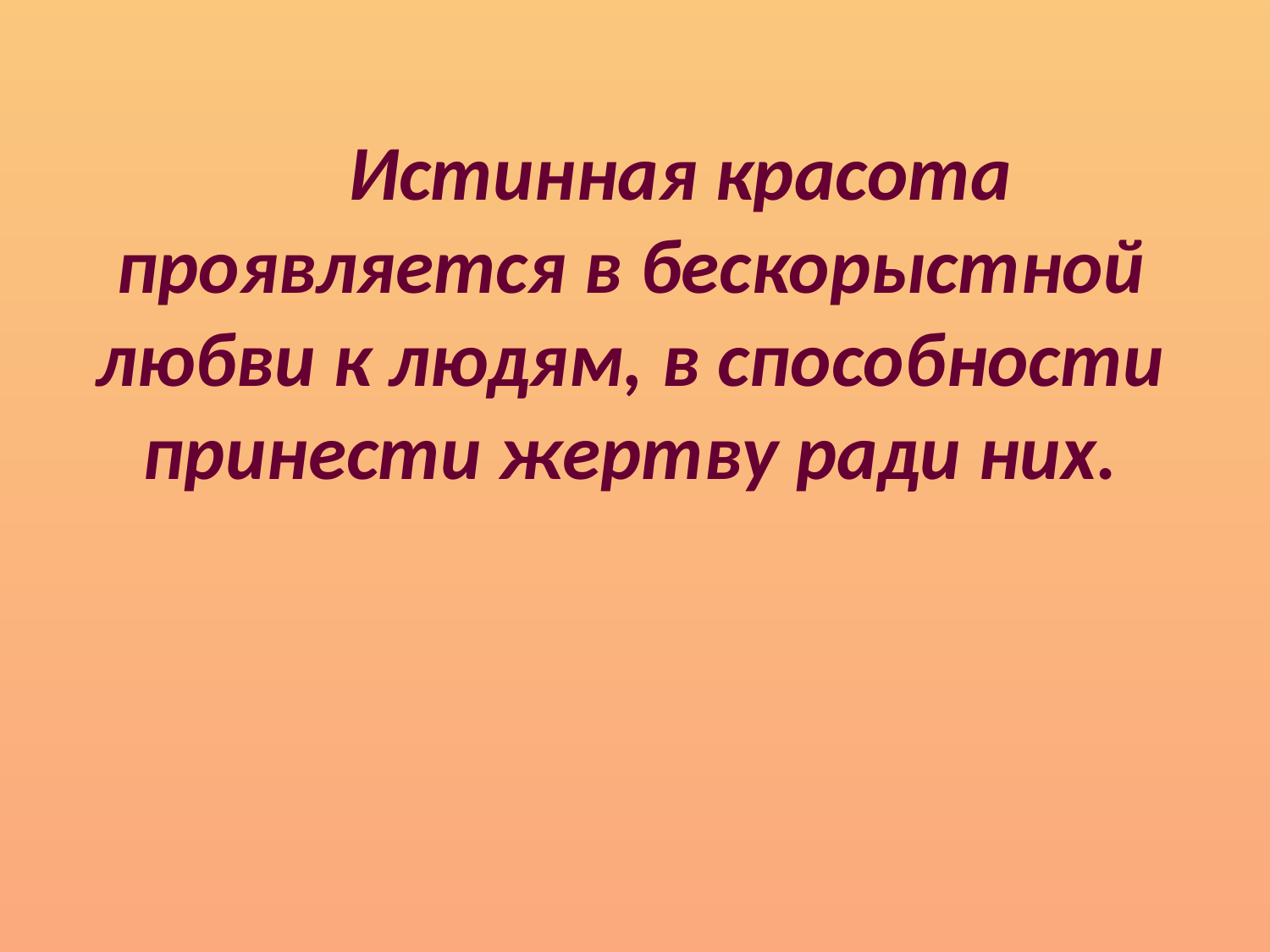

Истинная красота проявляется в бескорыстной любви к людям, в способности принести жертву ради них.